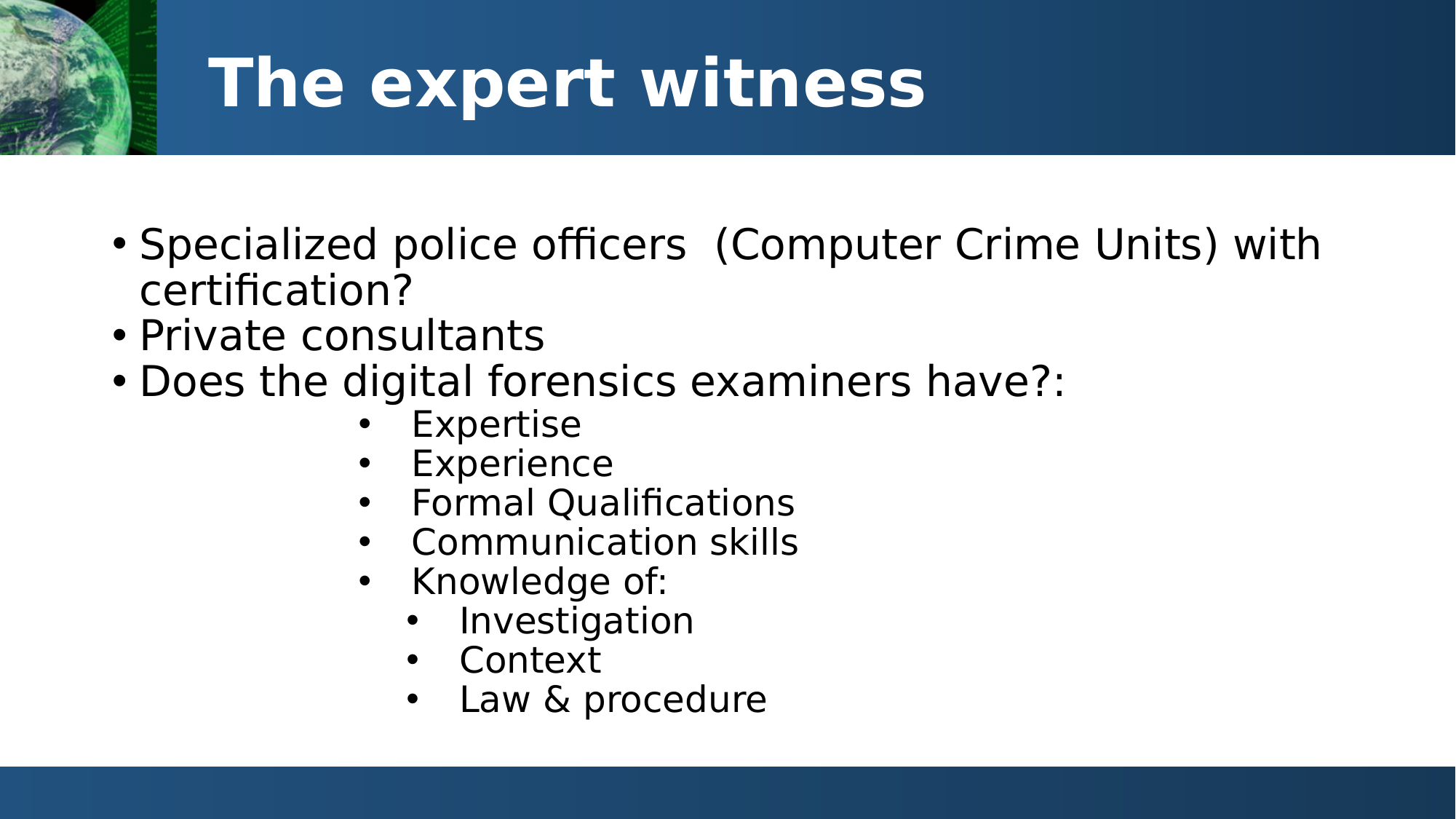

The expert witness

Specialized police officers  (Computer Crime Units) with certification?
Private consultants
Does the digital forensics examiners have?:
Expertise
Experience
Formal Qualifications
Communication skills
Knowledge of:
Investigation
Context
Law & procedure